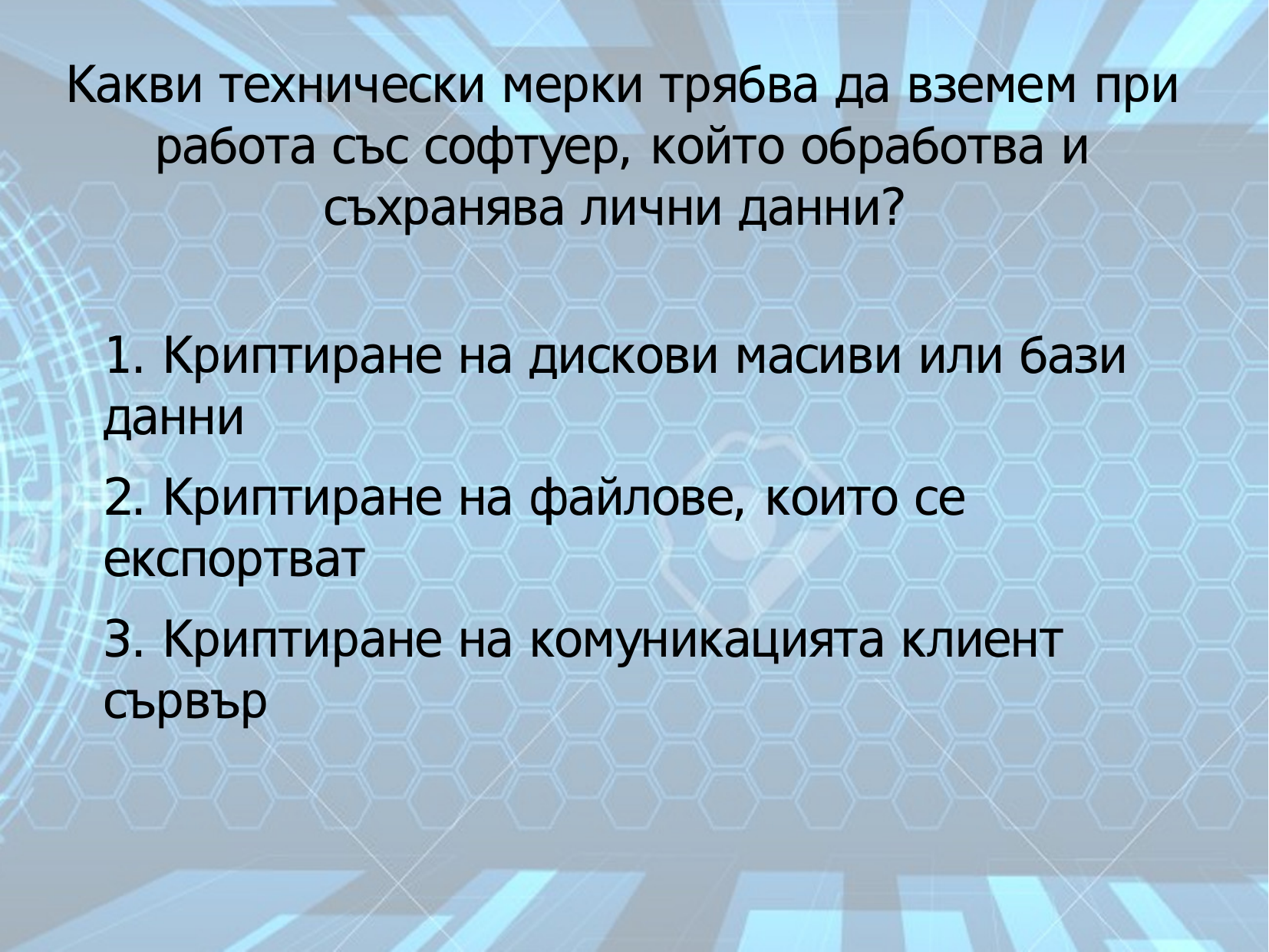

Какви технически мерки трябва да вземем при работа със софтуер, който обработва и съхранява лични данни?
1. Криптиране на дискови масиви или бази данни
2. Криптиране на файлове, които се експортват
3. Криптиране на комуникацията клиент сървър